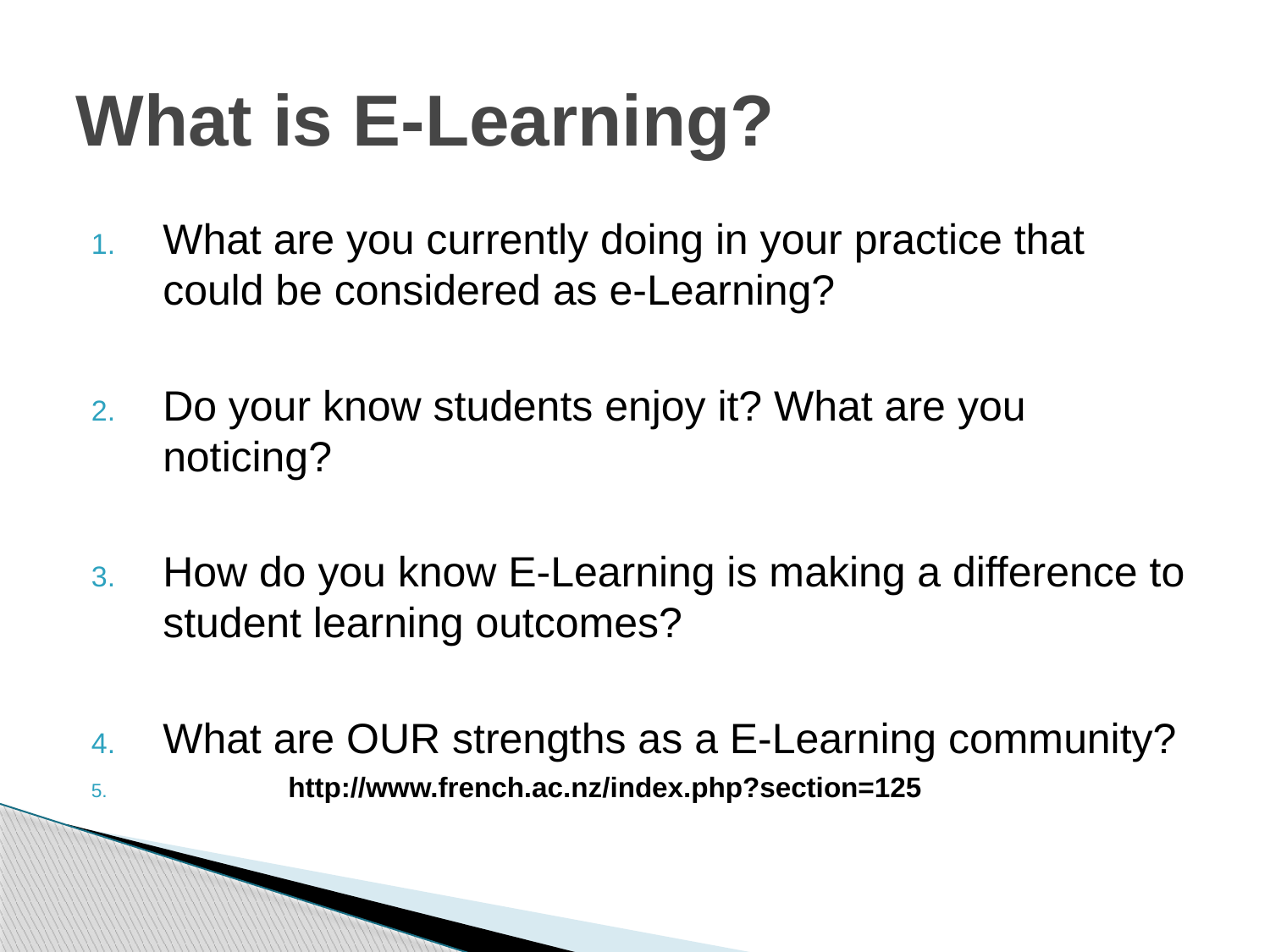

# What is E-Learning?
What are you currently doing in your practice that could be considered as e-Learning?

Do your know students enjoy it? What are you noticing?

How do you know E-Learning is making a difference to student learning outcomes?

What are OUR strengths as a E-Learning community?
                http://www.french.ac.nz/index.php?section=125